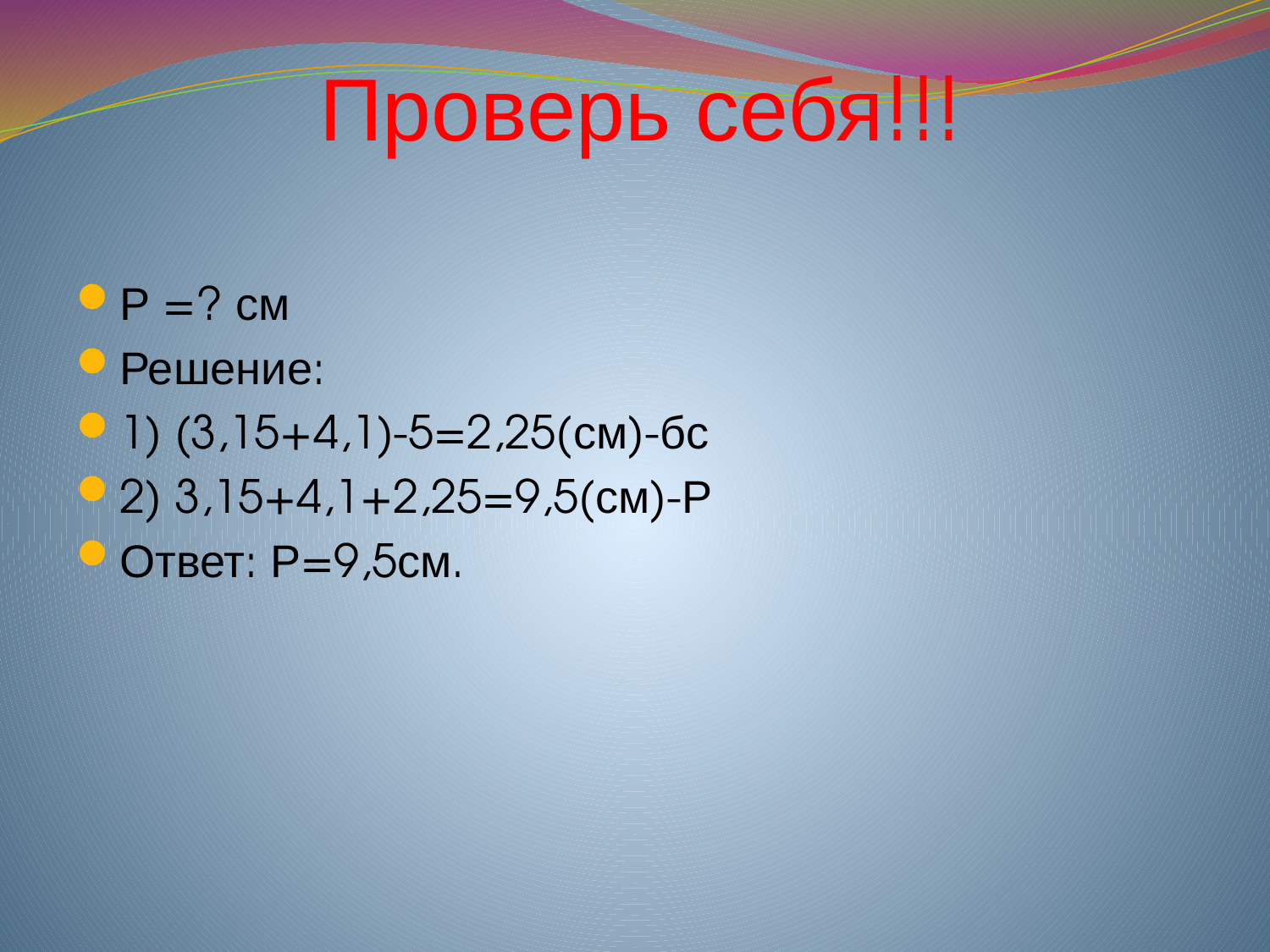

# Проверь себя!!!
Р =? см
Решение:
1) (3,15+4,1)-5=2,25(см)-бс
2) 3,15+4,1+2,25=9,5(см)-Р
Ответ: Р=9,5см.